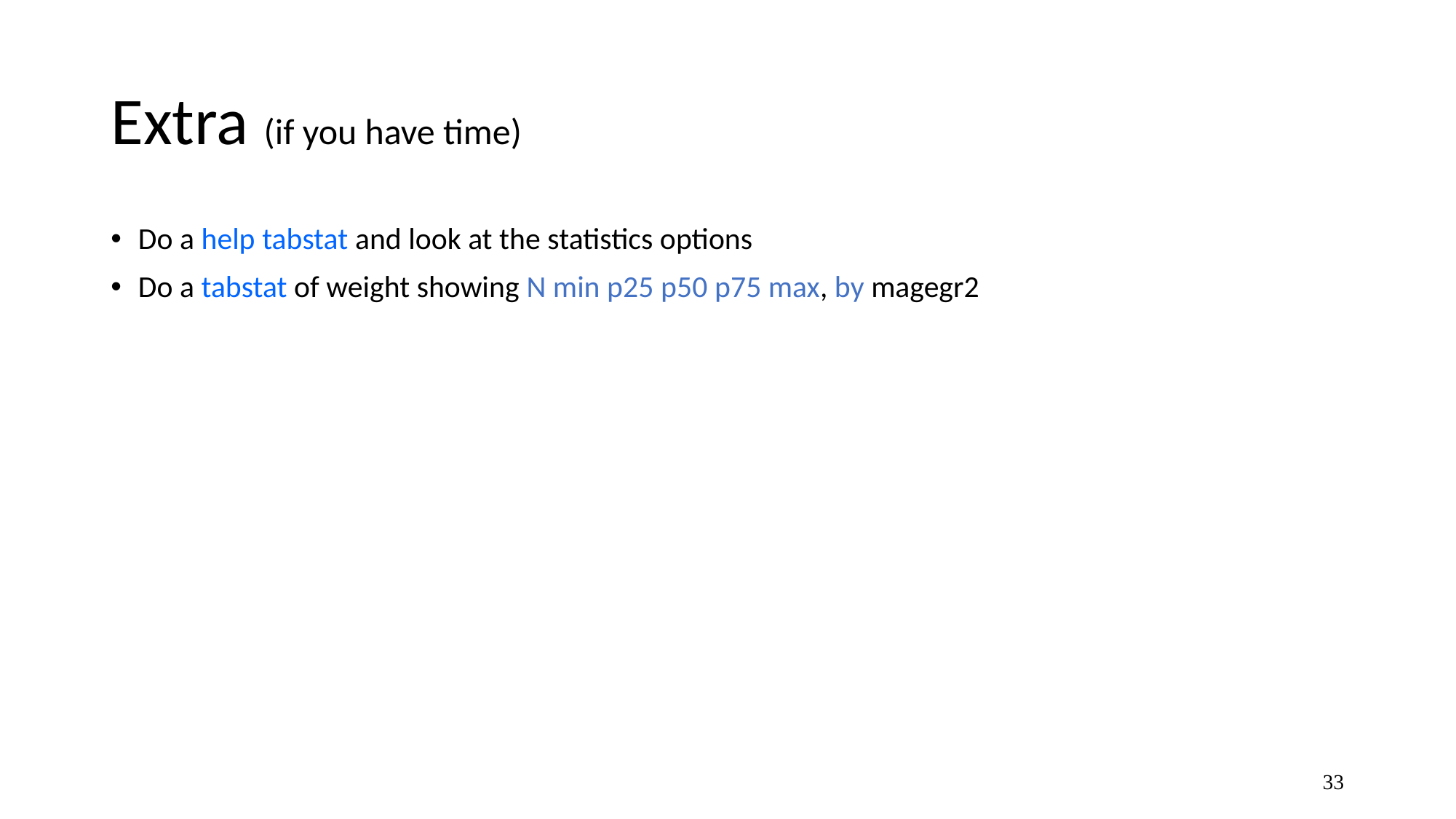

# Extra (if you have time)
Do a help tabstat and look at the statistics options
Do a tabstat of weight showing N min p25 p50 p75 max, by magegr2
33